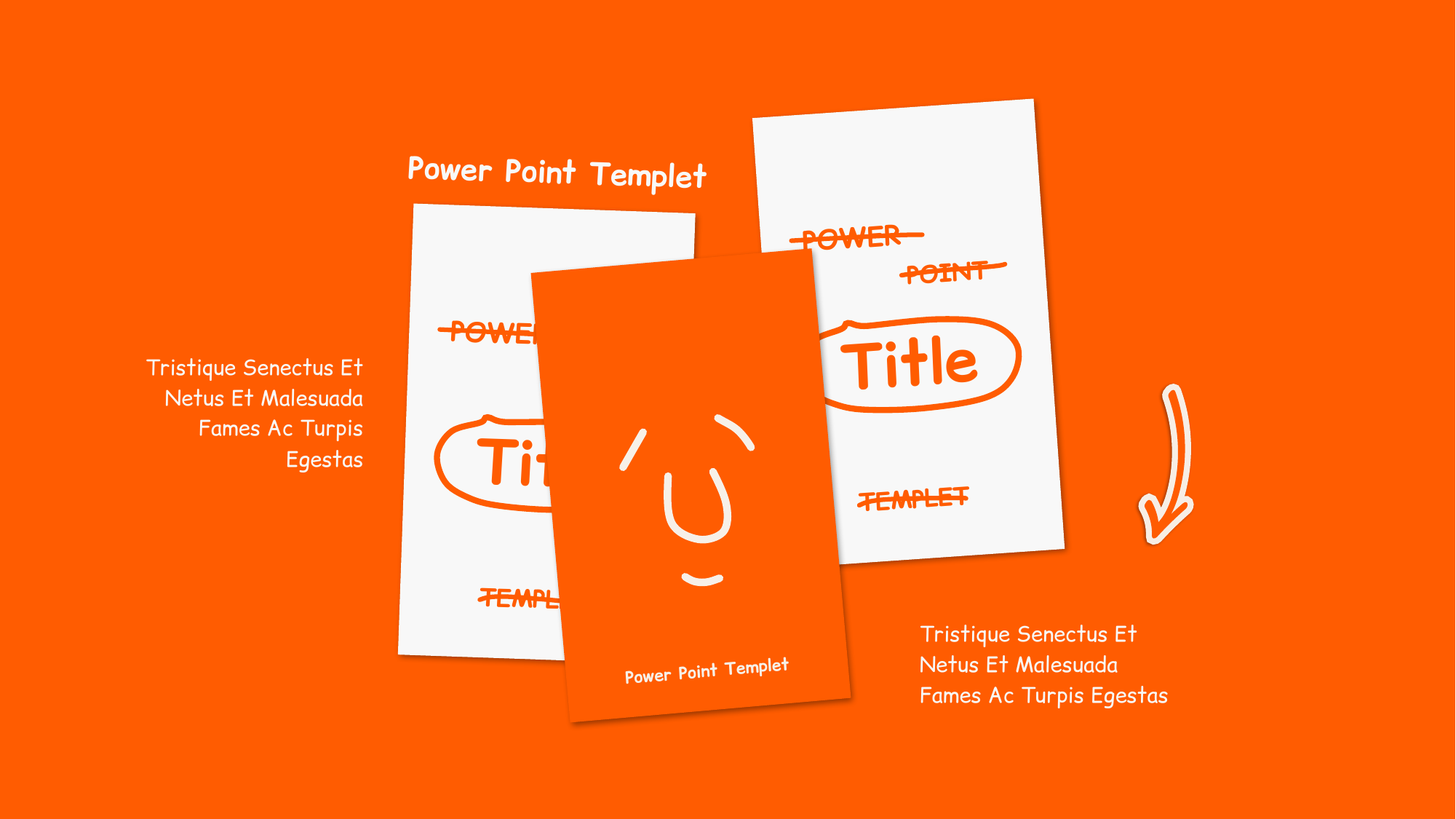

POWER

POINT

Title
TEMPLET

Power Point Templet

POWER

POINT

Title
TEMPLET

Power Point Templet

Tristique Senectus Et Netus Et Malesuada Fames Ac Turpis Egestas

Tristique Senectus Et Netus Et Malesuada Fames Ac Turpis Egestas